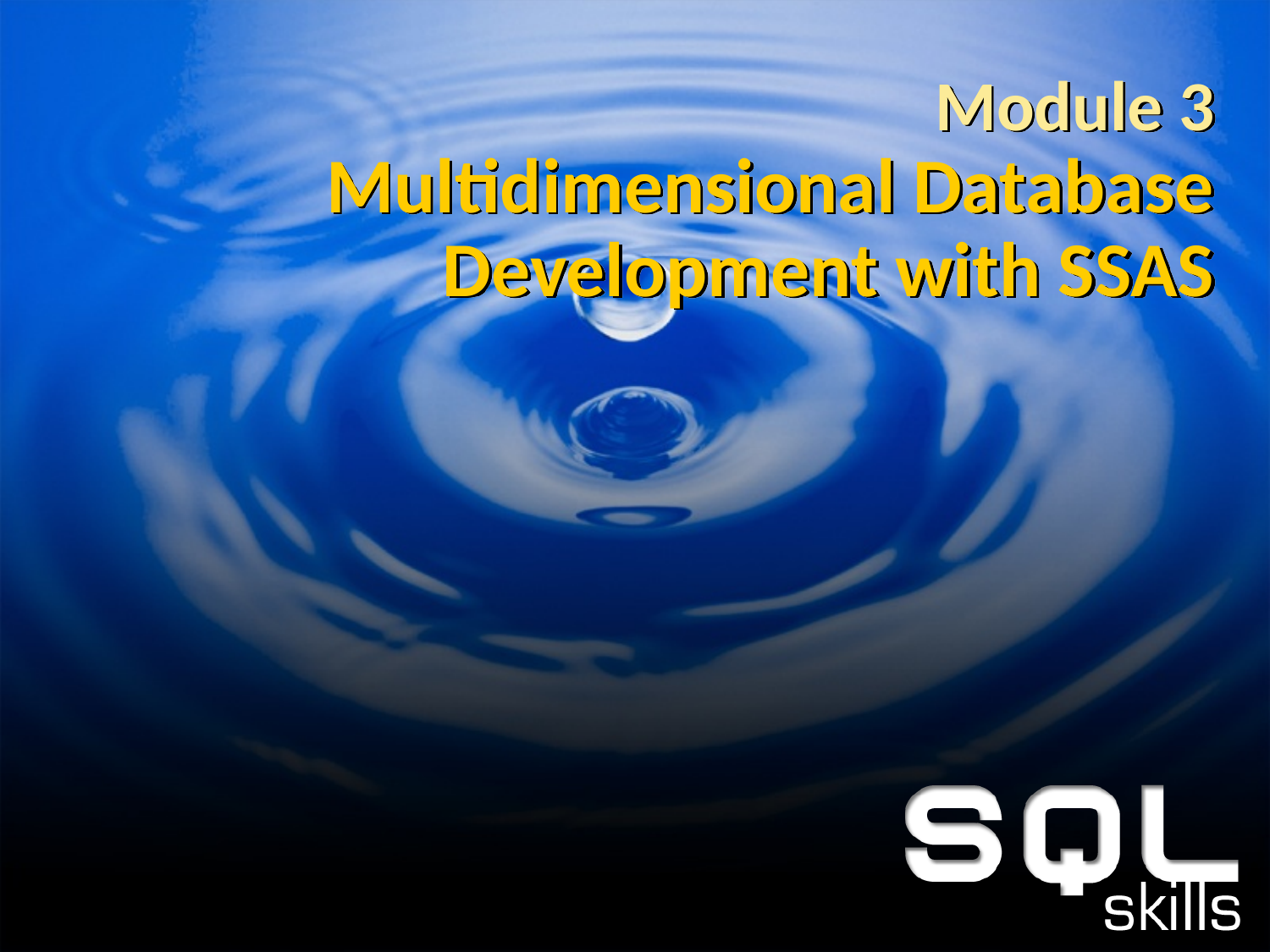

# Module 3 Multidimensional Database Development with SSAS